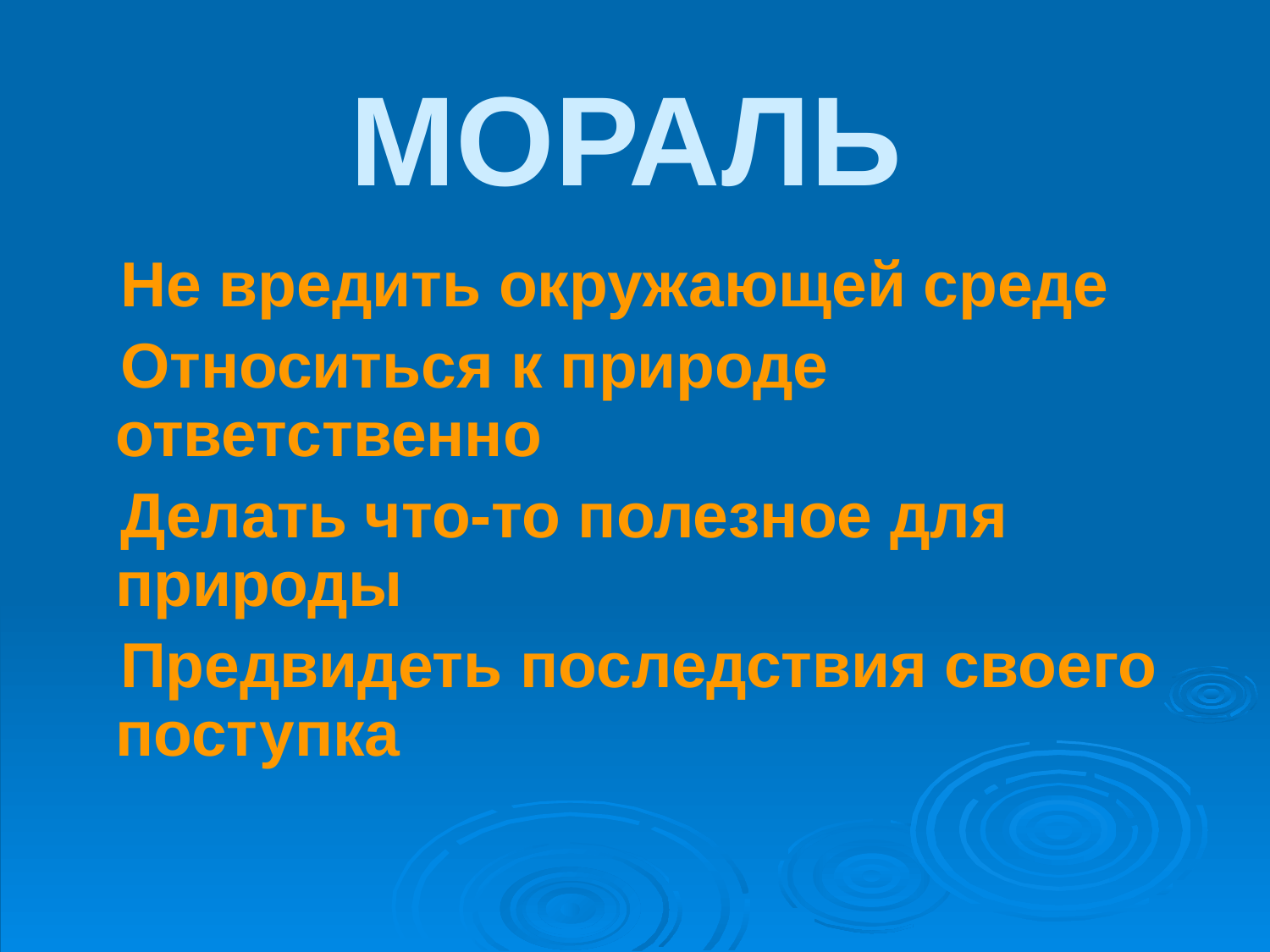

# МОРАЛЬ
   Не вредить окружающей среде
   Относиться к природе   ответственно
   Делать что-то полезное для природы
   Предвидеть последствия своего поступка